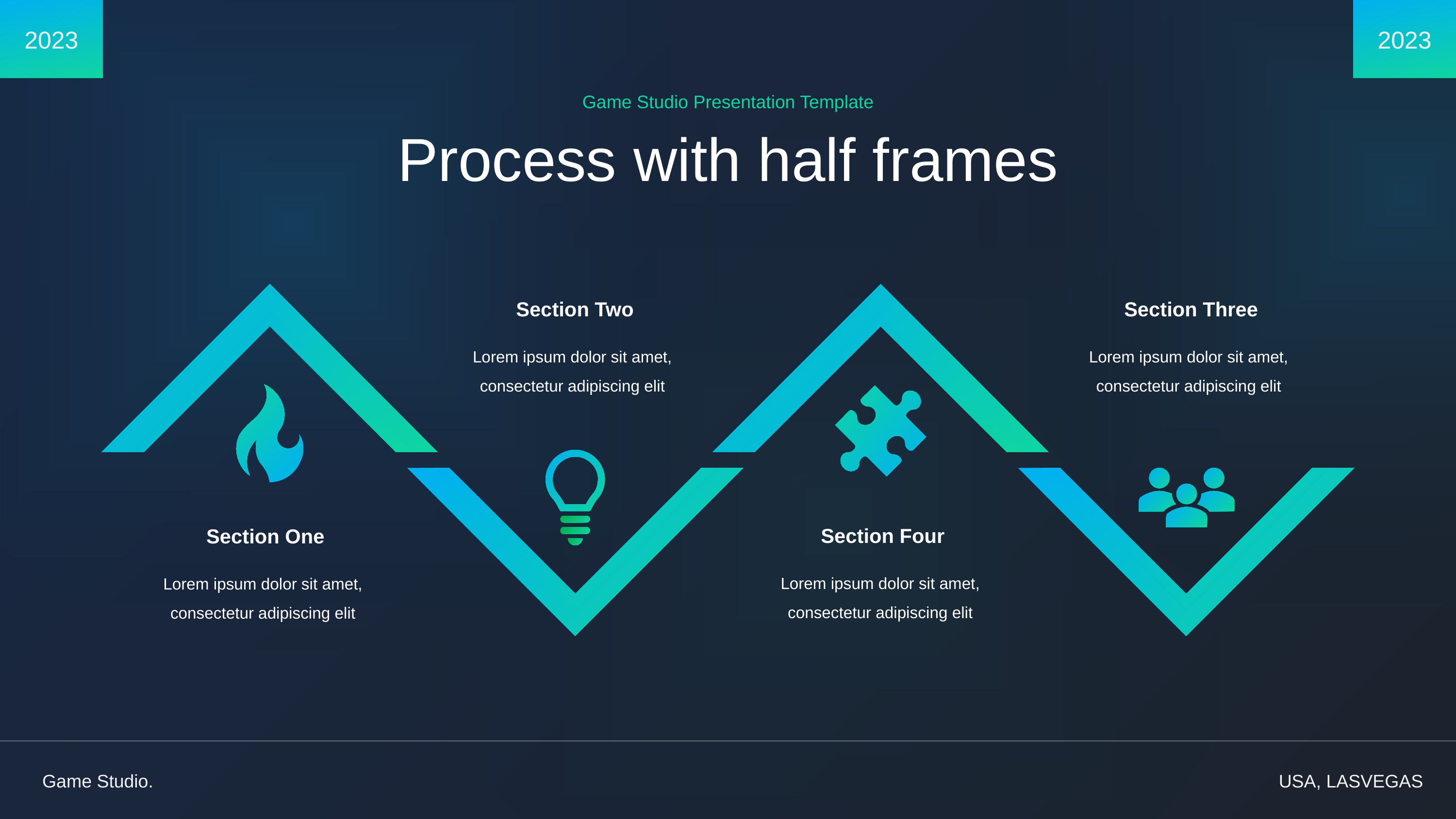

2023
2023
Game Studio Presentation Template
Process with half frames

Section Two
Section Three
Lorem ipsum dolor sit amet, consectetur adipiscing elit
Lorem ipsum dolor sit amet, consectetur adipiscing elit

Section Four
Section One

Lorem ipsum dolor sit amet, consectetur adipiscing elit
Lorem ipsum dolor sit amet, consectetur adipiscing elit
Game Studio.
USA, LASVEGAS